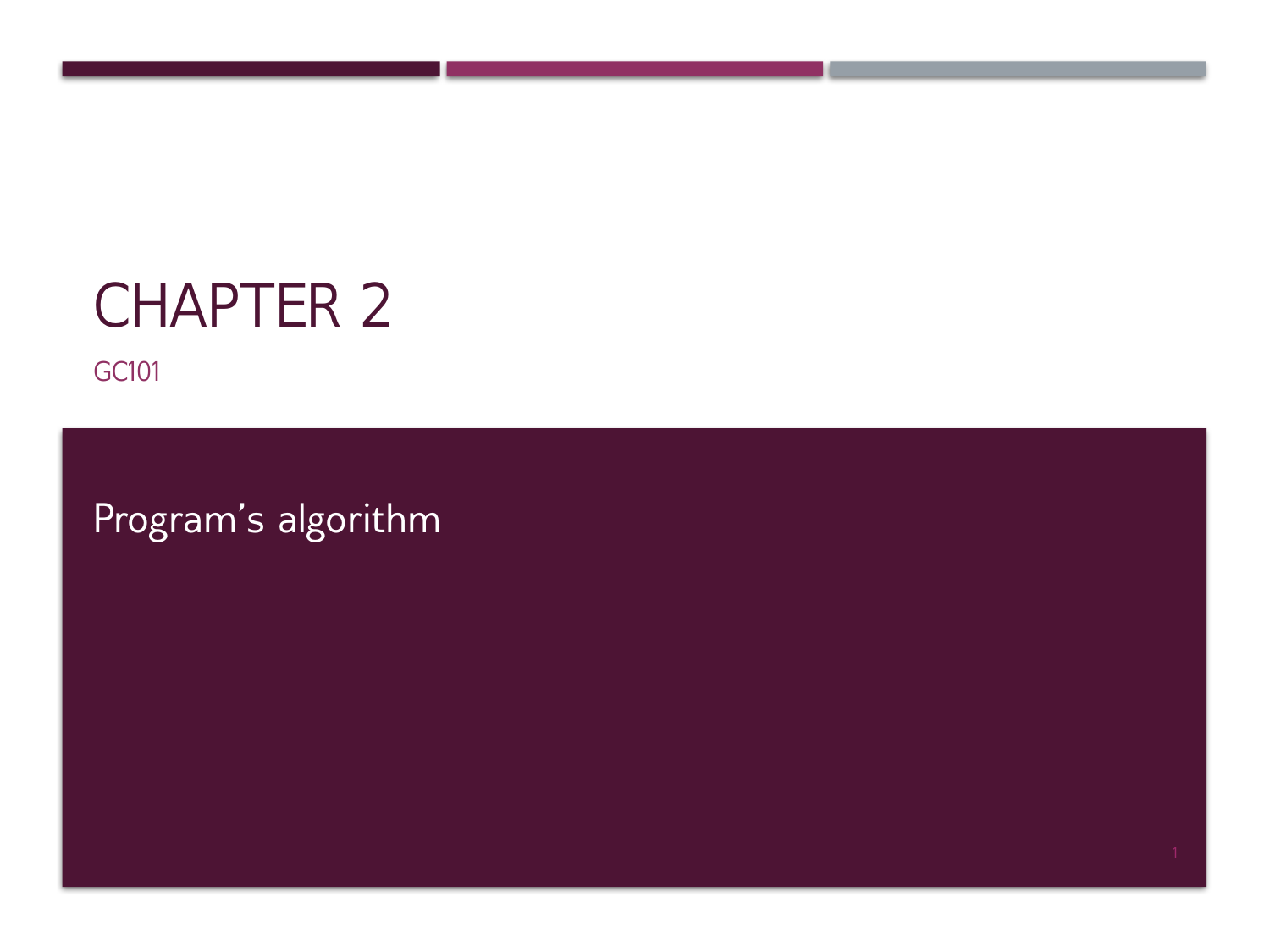

# Chapter 2
GC101
Program’s algorithm
1